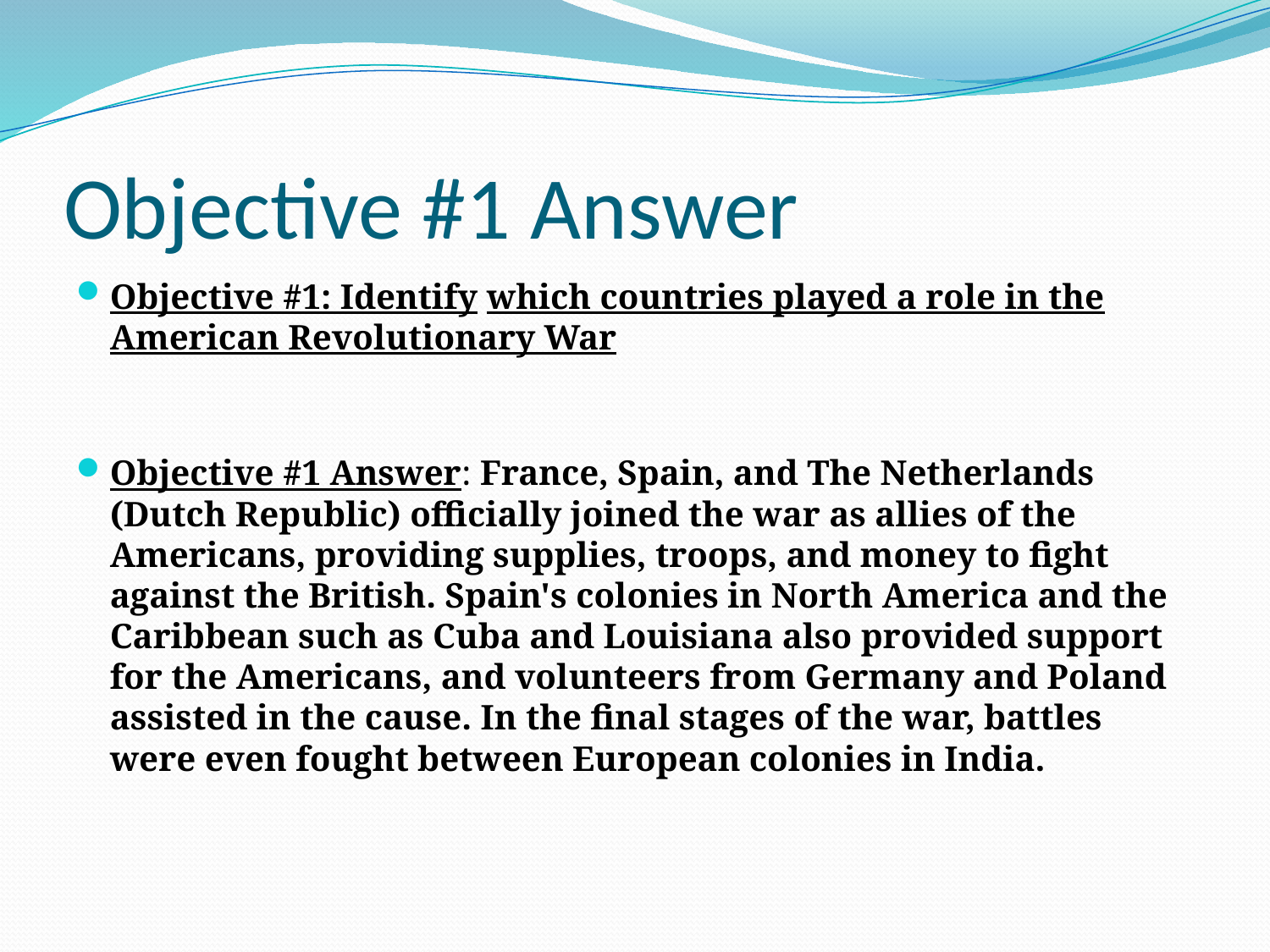

# Objective #1 Answer
Objective #1: Identify which countries played a role in the American Revolutionary War

Objective #1 Answer: France, Spain, and The Netherlands (Dutch Republic) officially joined the war as allies of the Americans, providing supplies, troops, and money to fight against the British. Spain's colonies in North America and the Caribbean such as Cuba and Louisiana also provided support for the Americans, and volunteers from Germany and Poland assisted in the cause. In the final stages of the war, battles were even fought between European colonies in India.